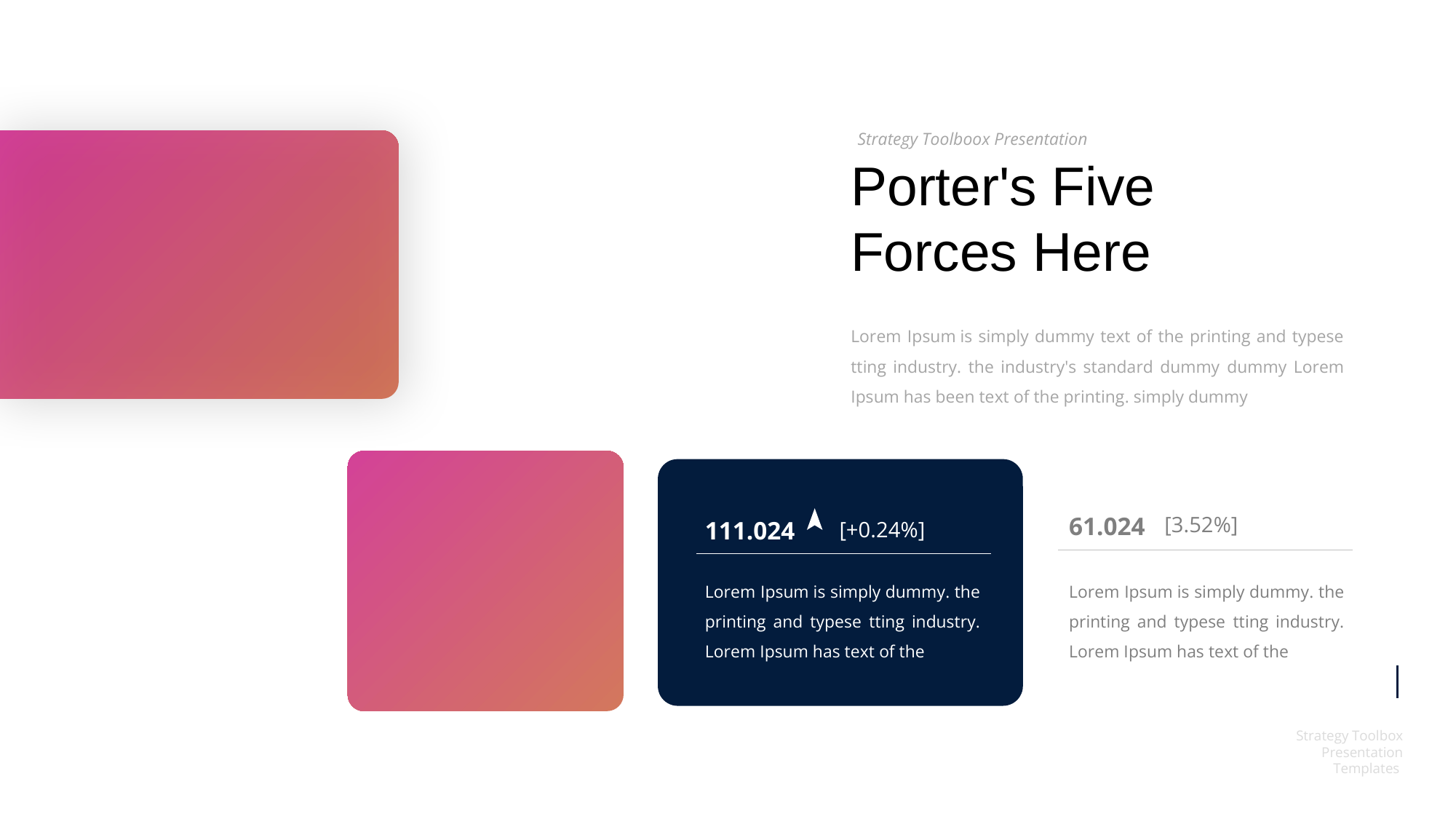

Strategy Toolboox Presentation

Porter's Five Forces Here
Lorem Ipsum is simply dummy text of the printing and typese tting industry. the industry's standard dummy dummy Lorem Ipsum has been text of the printing. simply dummy

61.024
[3.52%]
111.024
[+0.24%]

Lorem Ipsum is simply dummy. the printing and typese tting industry. Lorem Ipsum has text of the
Lorem Ipsum is simply dummy. the printing and typese tting industry. Lorem Ipsum has text of the
Strategy Toolbox Presentation Templates